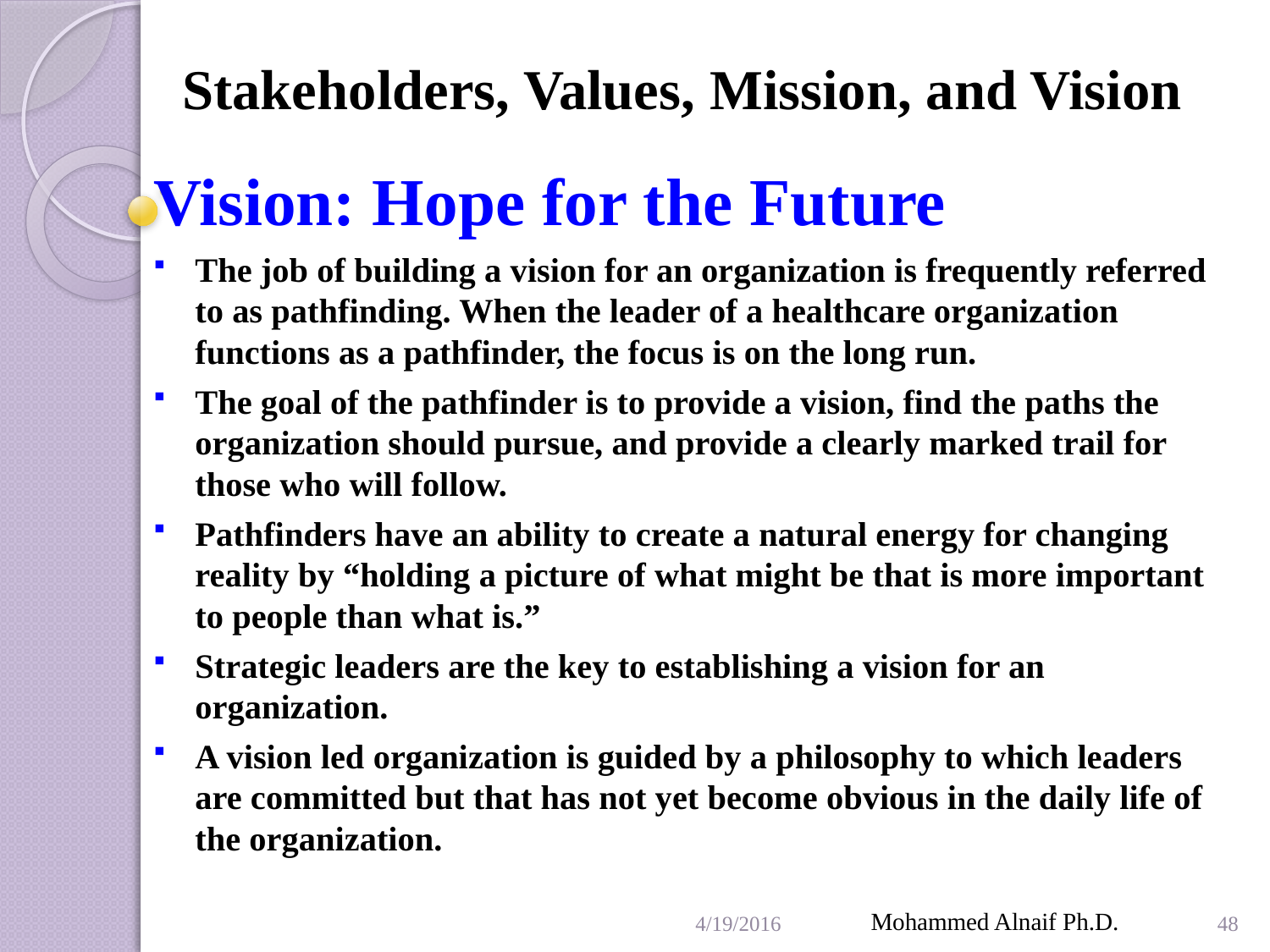

# Stakeholders, Values, Mission, and Vision
Vision: Hope for the Future
The job of building a vision for an organization is frequently referred to as pathfinding. When the leader of a healthcare organization functions as a pathfinder, the focus is on the long run.
The goal of the pathfinder is to provide a vision, find the paths the organization should pursue, and provide a clearly marked trail for those who will follow.
Pathfinders have an ability to create a natural energy for changing reality by “holding a picture of what might be that is more important to people than what is.”
Strategic leaders are the key to establishing a vision for an organization.
A vision led organization is guided by a philosophy to which leaders are committed but that has not yet become obvious in the daily life of the organization.
4/19/2016
Mohammed Alnaif Ph.D.
48